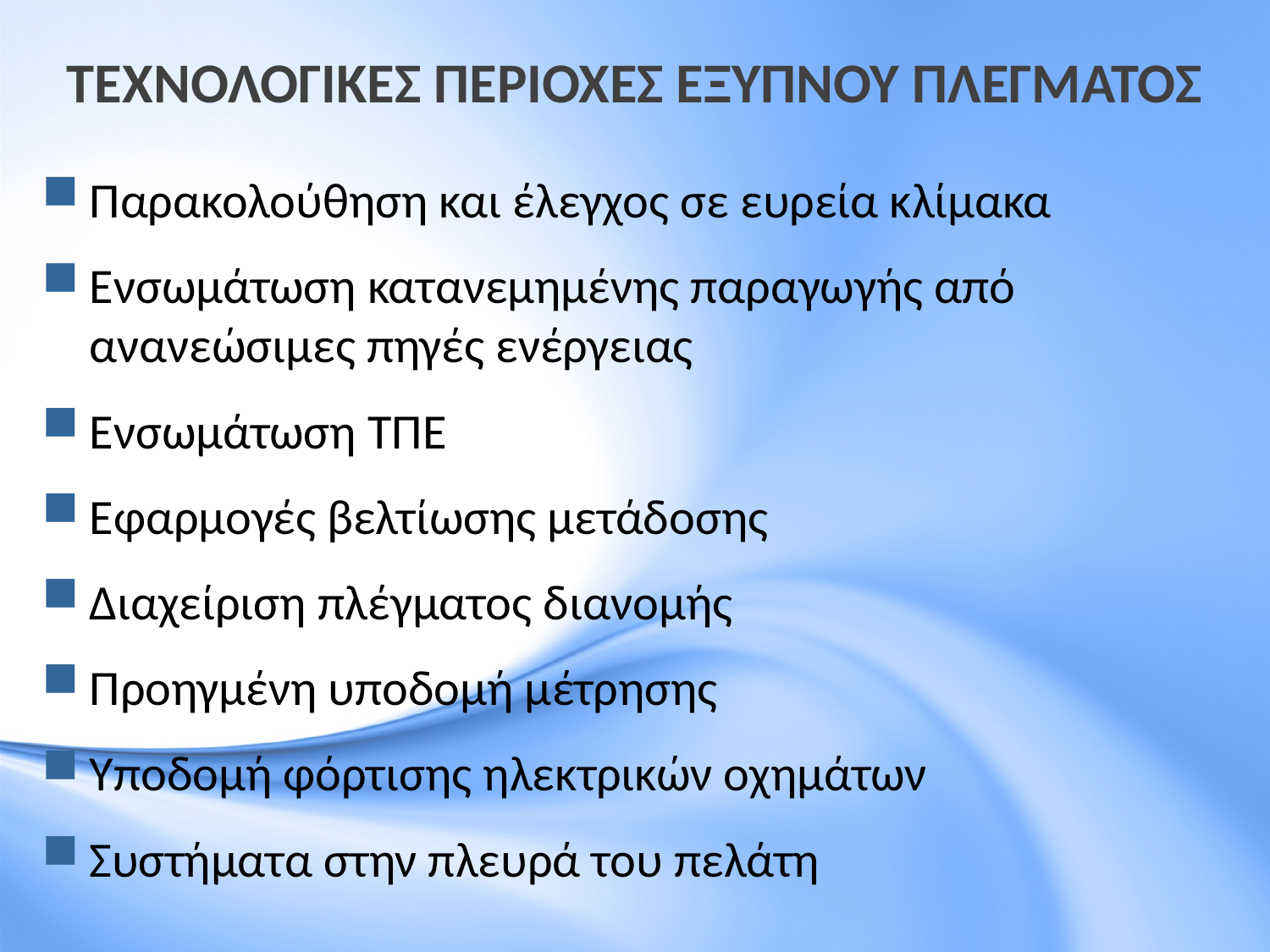

# ΤΕΧΝΟΛΟΓΙΚΕΣ ΠΕΡΙΟΧΕΣ ΕΞΥΠΝΟΥ ΠΛΕΓΜΑΤΟΣ
Παρακολούθηση και έλεγχος σε ευρεία κλίμακα
Ενσωμάτωση κατανεμημένης παραγωγής από ανανεώσιμες πηγές ενέργειας
Ενσωμάτωση ΤΠΕ
Εφαρμογές βελτίωσης μετάδοσης
Διαχείριση πλέγματος διανομής
Προηγμένη υποδομή μέτρησης
Υποδομή φόρτισης ηλεκτρικών οχημάτων
Συστήματα στην πλευρά του πελάτη